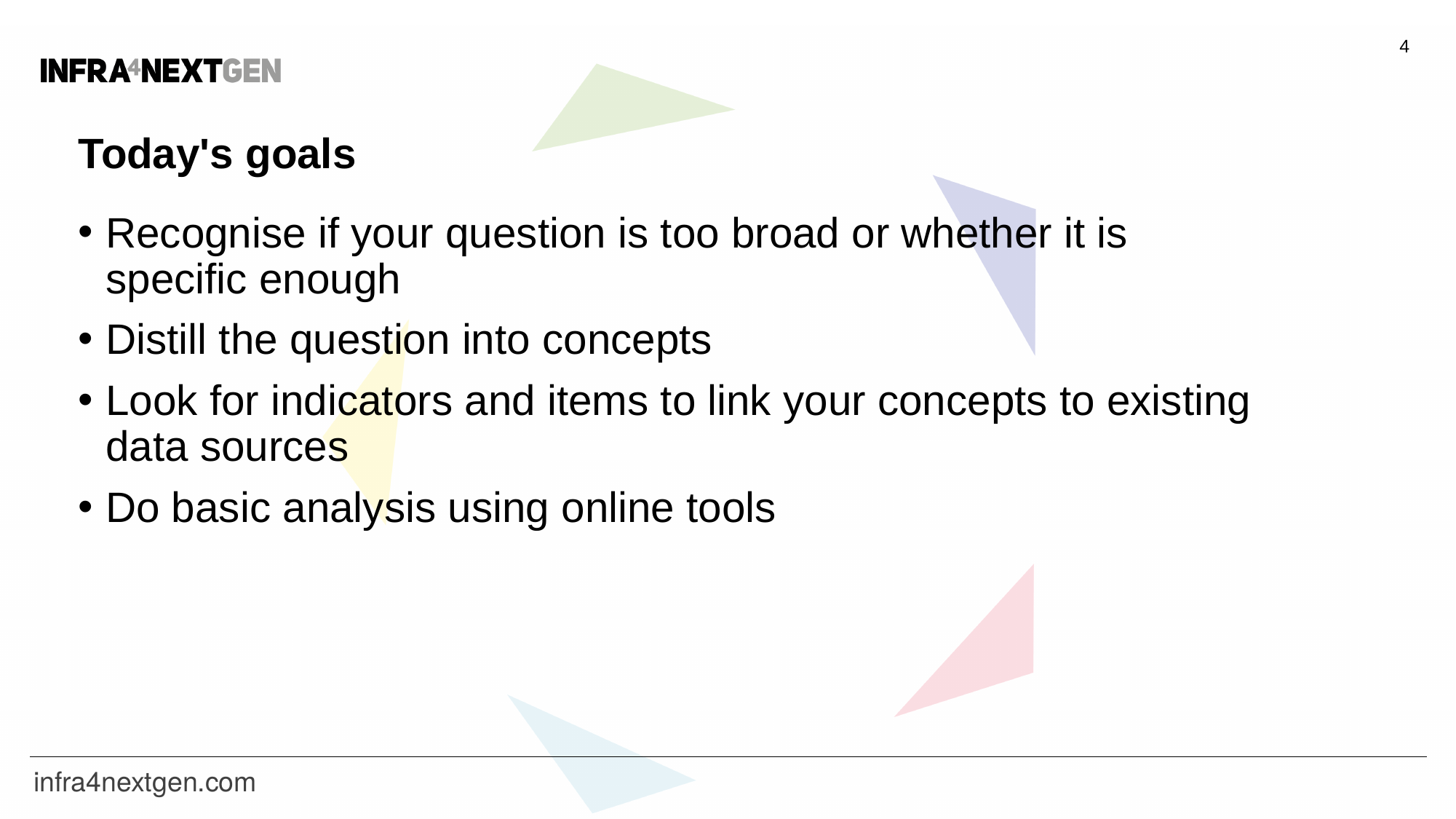

4
# Today's goals
Recognise if your question is too broad or whether it is specific enough
Distill the question into concepts
Look for indicators and items to link your concepts to existing data sources
Do basic analysis using online tools
infra4nextgen.com